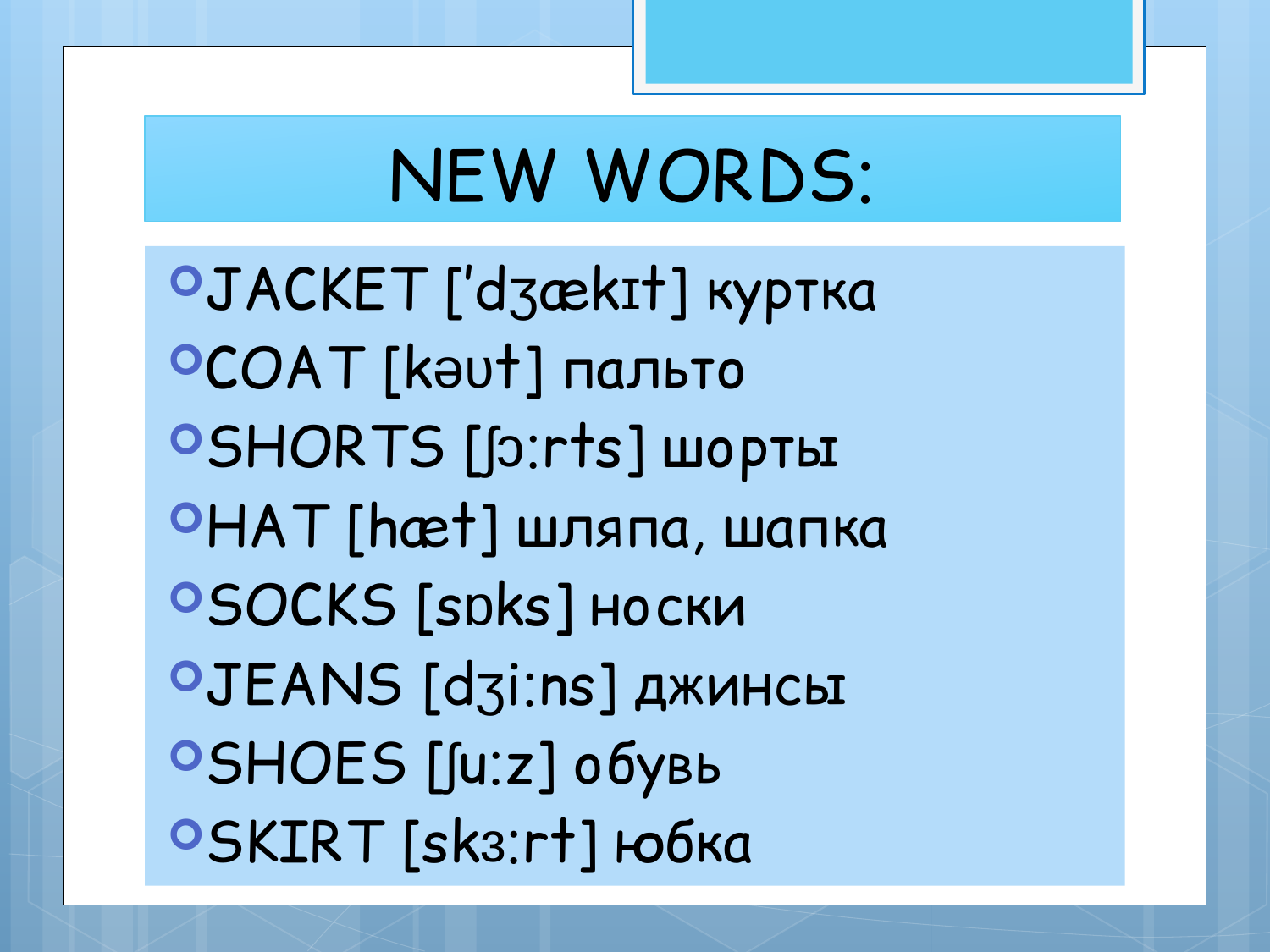

# NEW WORDS:
JACKET [’dʒækɪt] куртка
COAT [kəʋt] пальто
SHORTS [ʃɔ:rts] шорты
HAT [hæt] шляпа, шапка
SOCKS [sɒks] носки
JEANS [dʒi:ns] джинсы
SHOES [ʃu:z] обувь
SKIRT [skɜ:rt] юбка